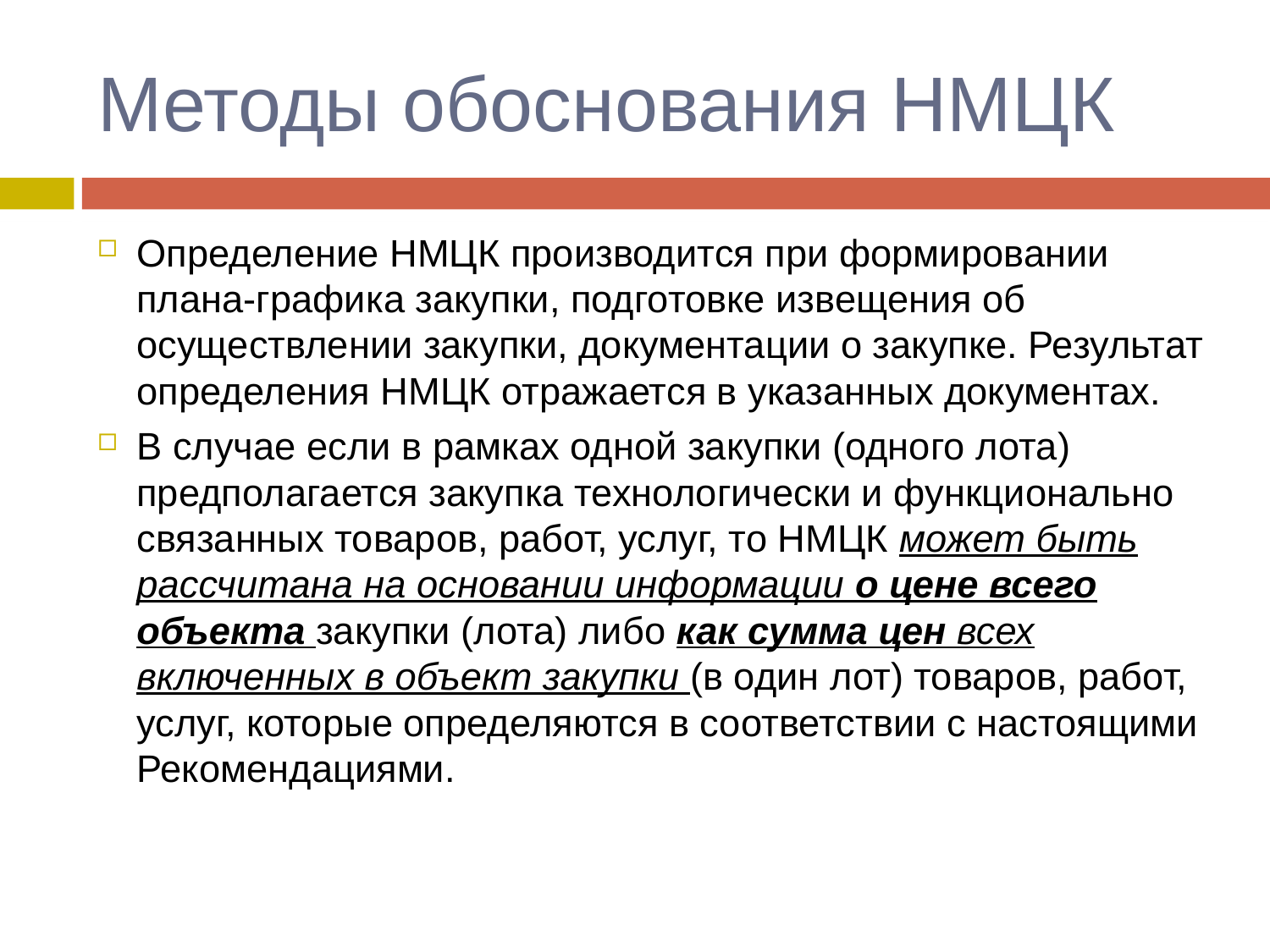

# Методы обоснования НМЦК
Определение НМЦК производится при формировании плана-графика закупки, подготовке извещения об осуществлении закупки, документации о закупке. Результат определения НМЦК отражается в указанных документах.
В случае если в рамках одной закупки (одного лота) предполагается закупка технологически и функционально связанных товаров, работ, услуг, то НМЦК может быть рассчитана на основании информации о цене всего объекта закупки (лота) либо как сумма цен всех включенных в объект закупки (в один лот) товаров, работ, услуг, которые определяются в соответствии с настоящими Рекомендациями.